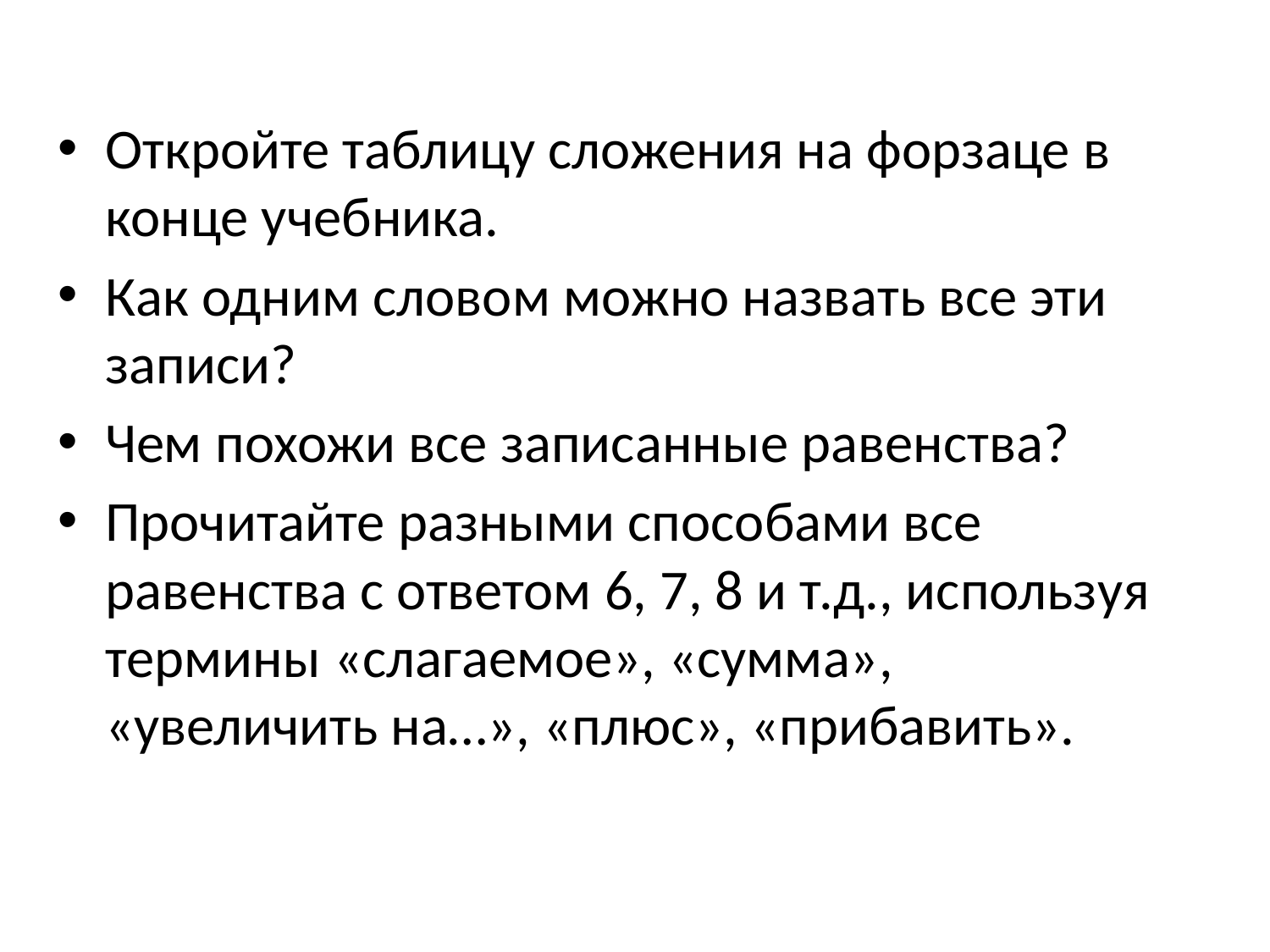

#
Откройте таблицу сложения на форзаце в конце учебника.
Как одним словом можно назвать все эти записи?
Чем похожи все записанные равенства?
Прочитайте разными способами все равенства с ответом 6, 7, 8 и т.д., используя термины «слагаемое», «сумма», «увеличить на…», «плюс», «прибавить».